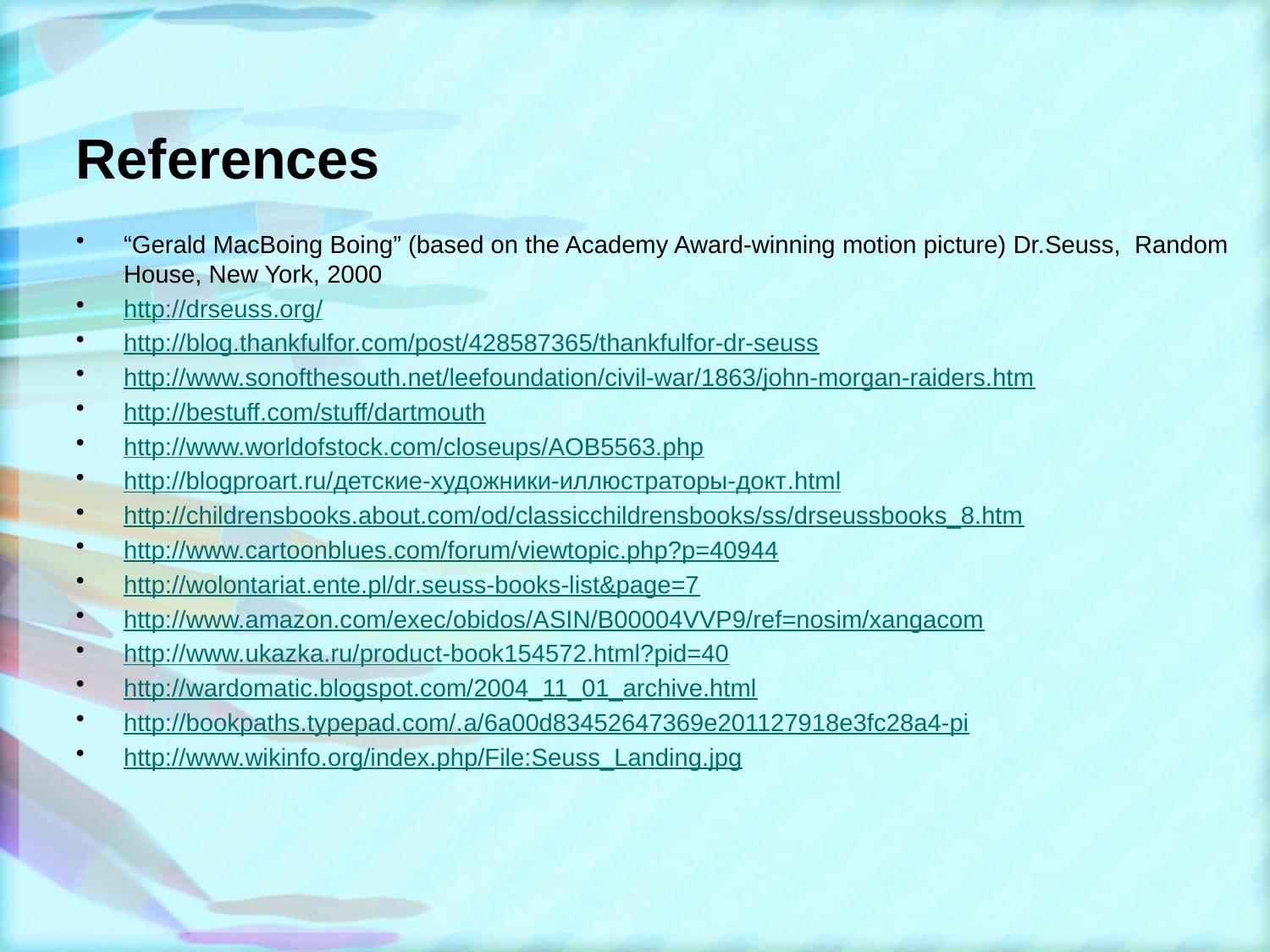

# References
“Gerald MacBoing Boing” (based on the Academy Award-winning motion picture) Dr.Seuss,  Random House, New York, 2000
http://drseuss.org/
http://blog.thankfulfor.com/post/428587365/thankfulfor-dr-seuss
http://www.sonofthesouth.net/leefoundation/civil-war/1863/john-morgan-raiders.htm
http://bestuff.com/stuff/dartmouth
http://www.worldofstock.com/closeups/AOB5563.php
http://blogproart.ru/детские-художники-иллюстраторы-докт.html
http://childrensbooks.about.com/od/classicchildrensbooks/ss/drseussbooks_8.htm
http://www.cartoonblues.com/forum/viewtopic.php?p=40944
http://wolontariat.ente.pl/dr.seuss-books-list&page=7
http://www.amazon.com/exec/obidos/ASIN/B00004VVP9/ref=nosim/xangacom
http://www.ukazka.ru/product-book154572.html?pid=40
http://wardomatic.blogspot.com/2004_11_01_archive.html
http://bookpaths.typepad.com/.a/6a00d83452647369e201127918e3fc28a4-pi
http://www.wikinfo.org/index.php/File:Seuss_Landing.jpg